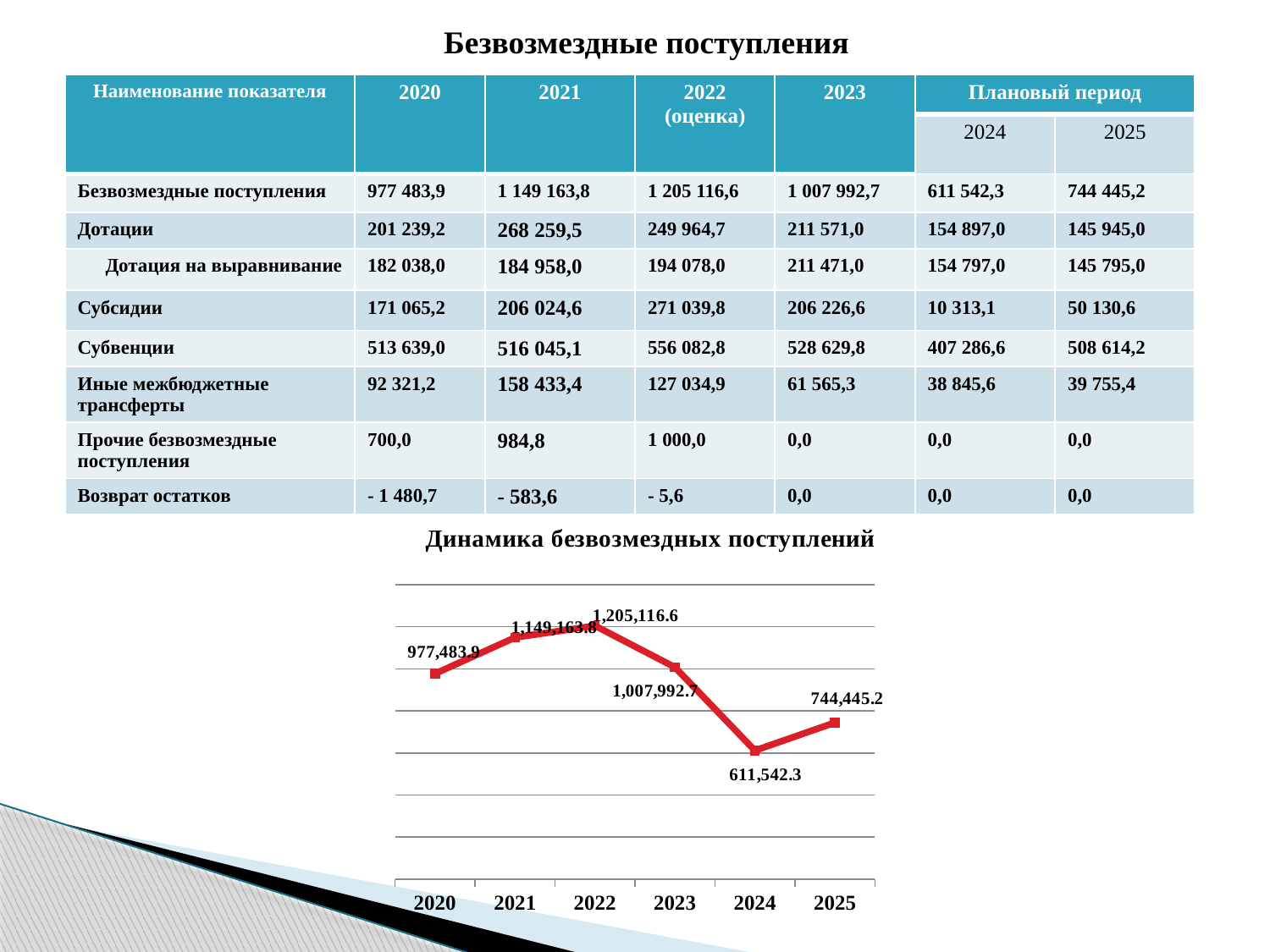

# Безвозмездные поступления
| Наименование показателя | 2020 | 2021 | 2022 (оценка) | 2023 | Плановый период |  |
| --- | --- | --- | --- | --- | --- | --- |
|  |  |  |  |  | 2024 | 2025 |
| Безвозмездные поступления | 977 483,9 | 1 149 163,8 | 1 205 116,6 | 1 007 992,7 | 611 542,3 | 744 445,2 |
| Дотации | 201 239,2 | 268 259,5 | 249 964,7 | 211 571,0 | 154 897,0 | 145 945,0 |
| Дотация на выравнивание | 182 038,0 | 184 958,0 | 194 078,0 | 211 471,0 | 154 797,0 | 145 795,0 |
| Субсидии | 171 065,2 | 206 024,6 | 271 039,8 | 206 226,6 | 10 313,1 | 50 130,6 |
| Субвенции | 513 639,0 | 516 045,1 | 556 082,8 | 528 629,8 | 407 286,6 | 508 614,2 |
| Иные межбюджетные трансферты | 92 321,2 | 158 433,4 | 127 034,9 | 61 565,3 | 38 845,6 | 39 755,4 |
| Прочие безвозмездные поступления | 700,0 | 984,8 | 1 000,0 | 0,0 | 0,0 | 0,0 |
| Возврат остатков | - 1 480,7 | - 583,6 | - 5,6 | 0,0 | 0,0 | 0,0 |

### Chart: Динамика безвозмездных поступлений

| Category | Ряд 1 |
|---|---|
| 2020 | 977483.9 |
| 2021 | 1149163.8 |
| 2022 | 1205116.6 |
| 2023 | 1007992.7 |
| 2024 | 611542.3 |
| 2025 | 744445.2 |